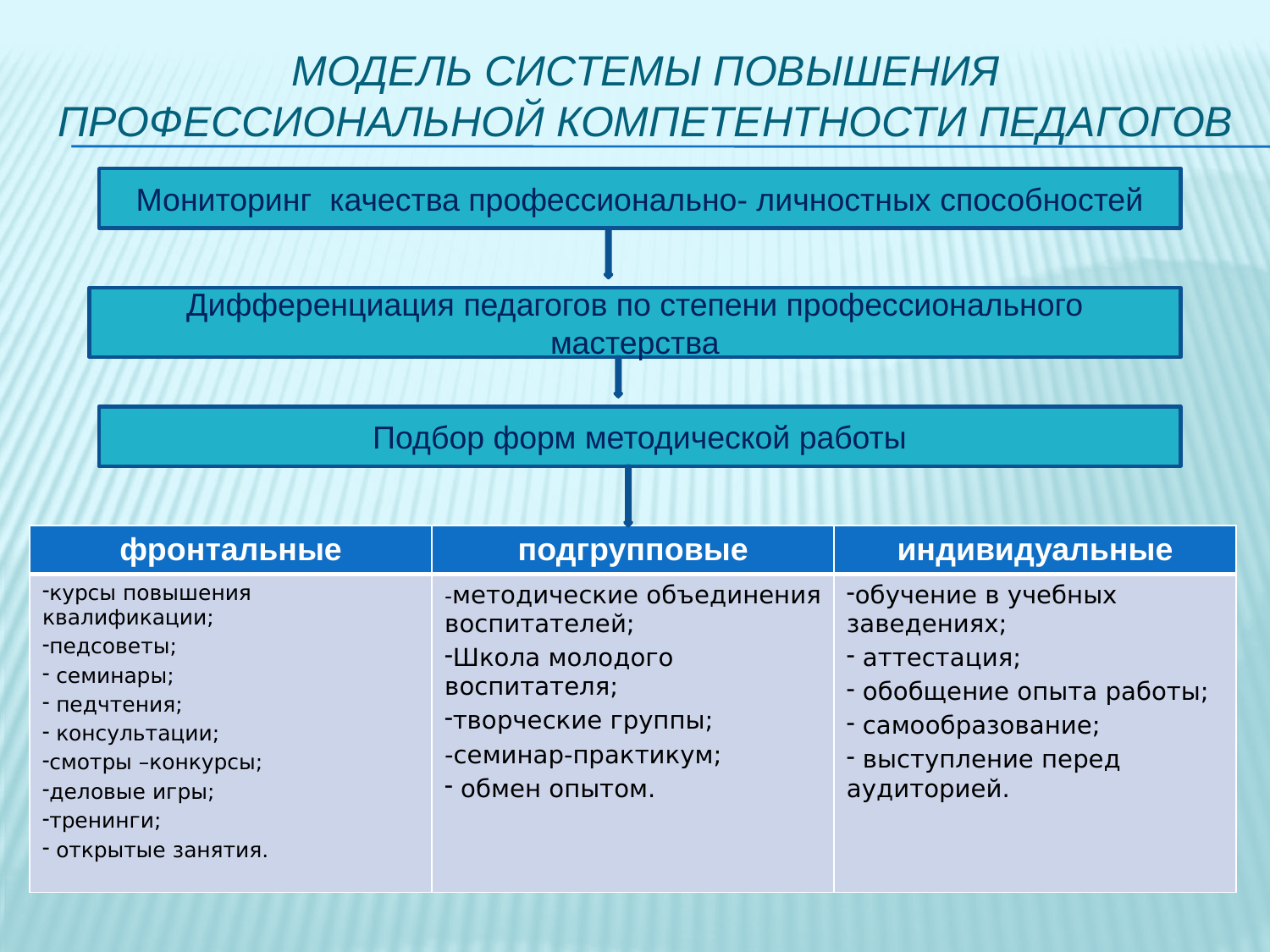

# Модель системы повышения профессиональной компетентности педагогов
Мониторинг  качества профессионально- личностных способностей

Дифференциация педагогов по степени профессионального мастерства

Подбор форм методической работы

| фронтальные | подгрупповые | индивидуальные |
| --- | --- | --- |
| курсы повышения квалификации; педсоветы; семинары; педчтения; консультации; смотры –конкурсы; деловые игры; тренинги; открытые занятия. | -методические объединения воспитателей; Школа молодого воспитателя; творческие группы; -семинар-практикум; обмен опытом. | обучение в учебных заведениях; аттестация; обобщение опыта работы; самообразование; выступление перед аудиторией. |